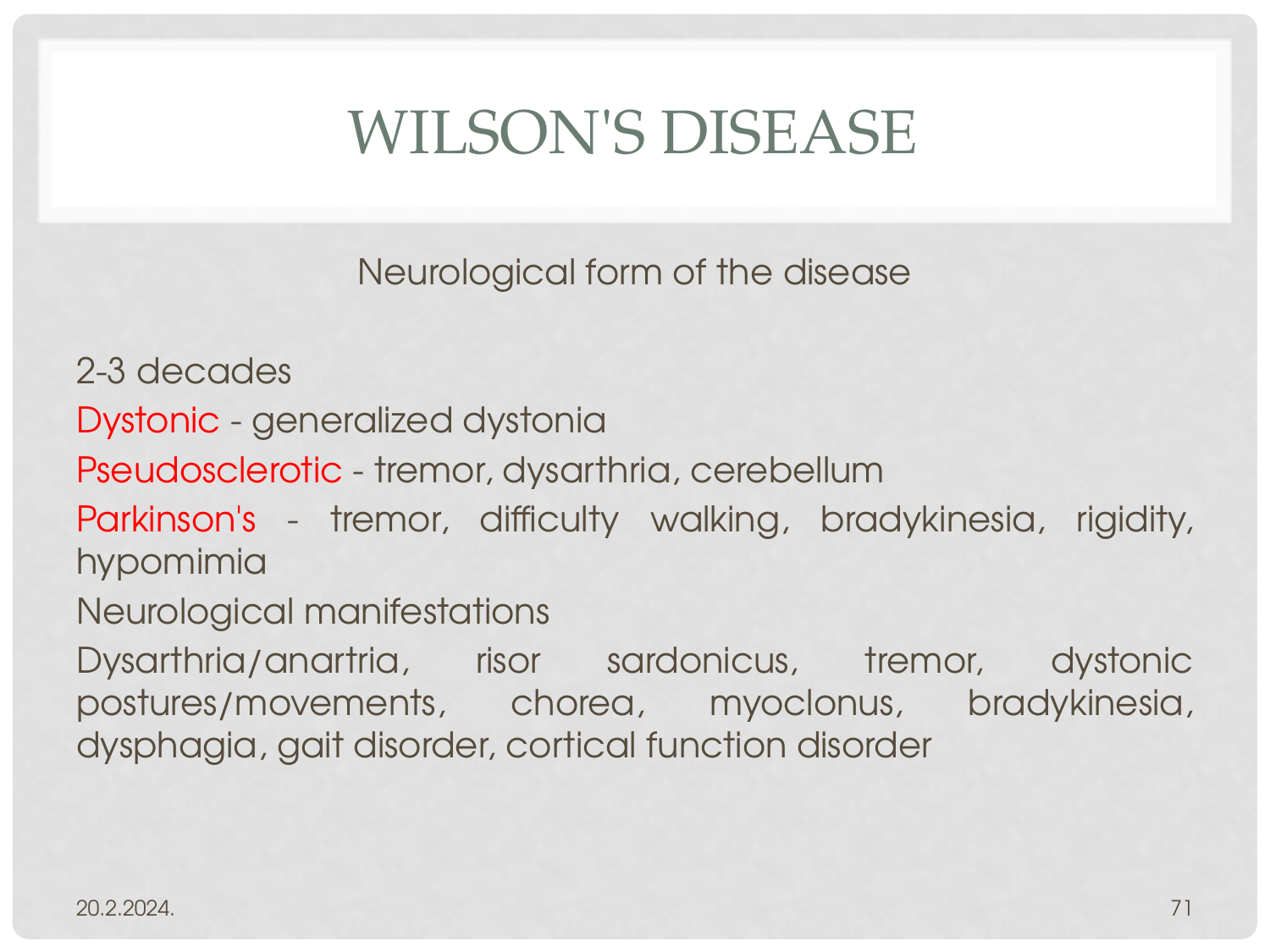

# Wilson's disease
Neurological form of the disease

2-3 decades
Dystonic - generalized dystonia
Pseudosclerotic - tremor, dysarthria, cerebellum
Parkinson's - tremor, difficulty walking, bradykinesia, rigidity, hypomimia
Neurological manifestations
Dysarthria/anartria, risor sardonicus, tremor, dystonic postures/movements, chorea, myoclonus, bradykinesia, dysphagia, gait disorder, cortical function disorder
20.2.2024.
71